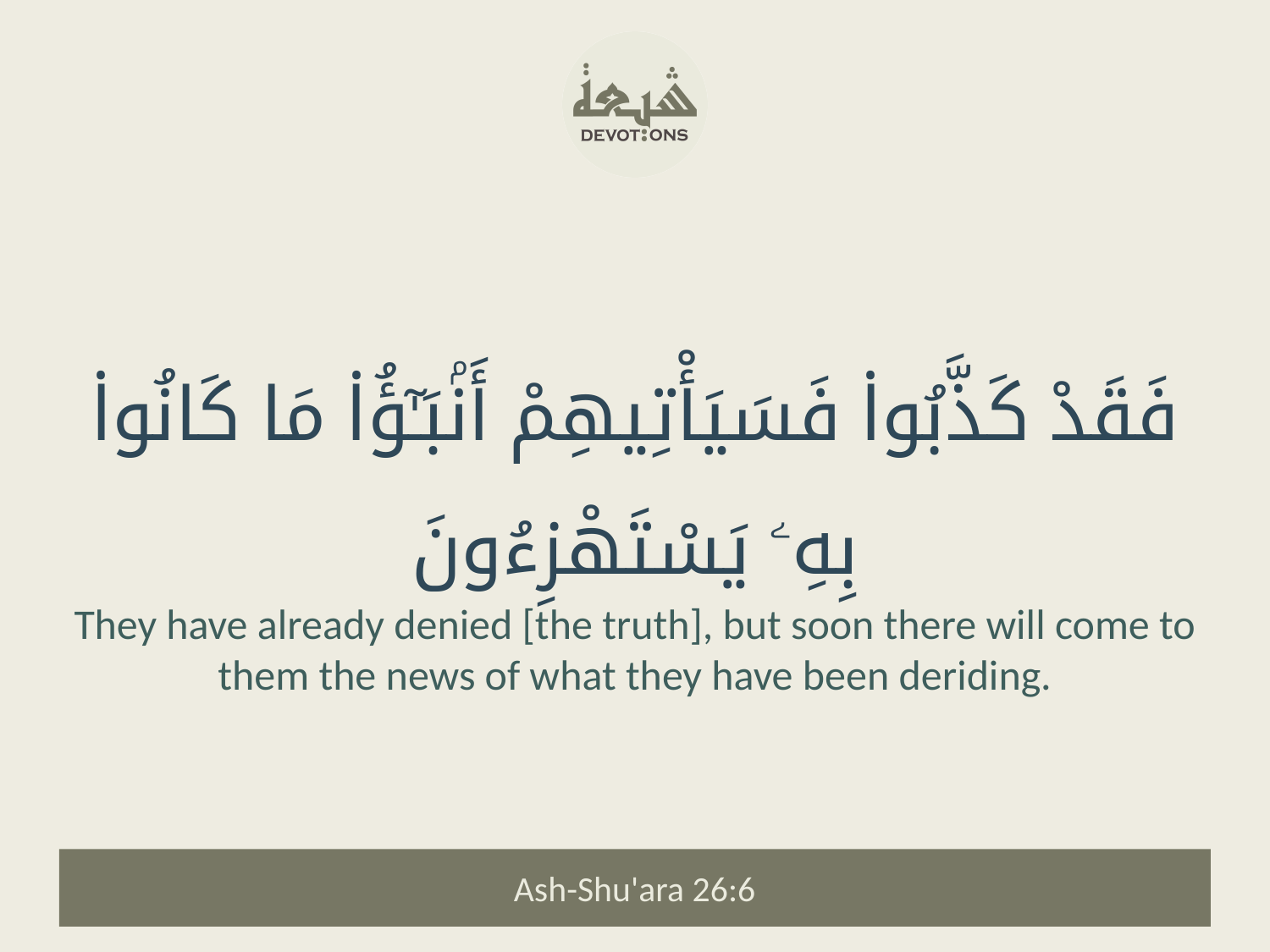

فَقَدْ كَذَّبُوا۟ فَسَيَأْتِيهِمْ أَنۢبَـٰٓؤُا۟ مَا كَانُوا۟ بِهِۦ يَسْتَهْزِءُونَ
They have already denied [the truth], but soon there will come to them the news of what they have been deriding.
Ash-Shu'ara 26:6